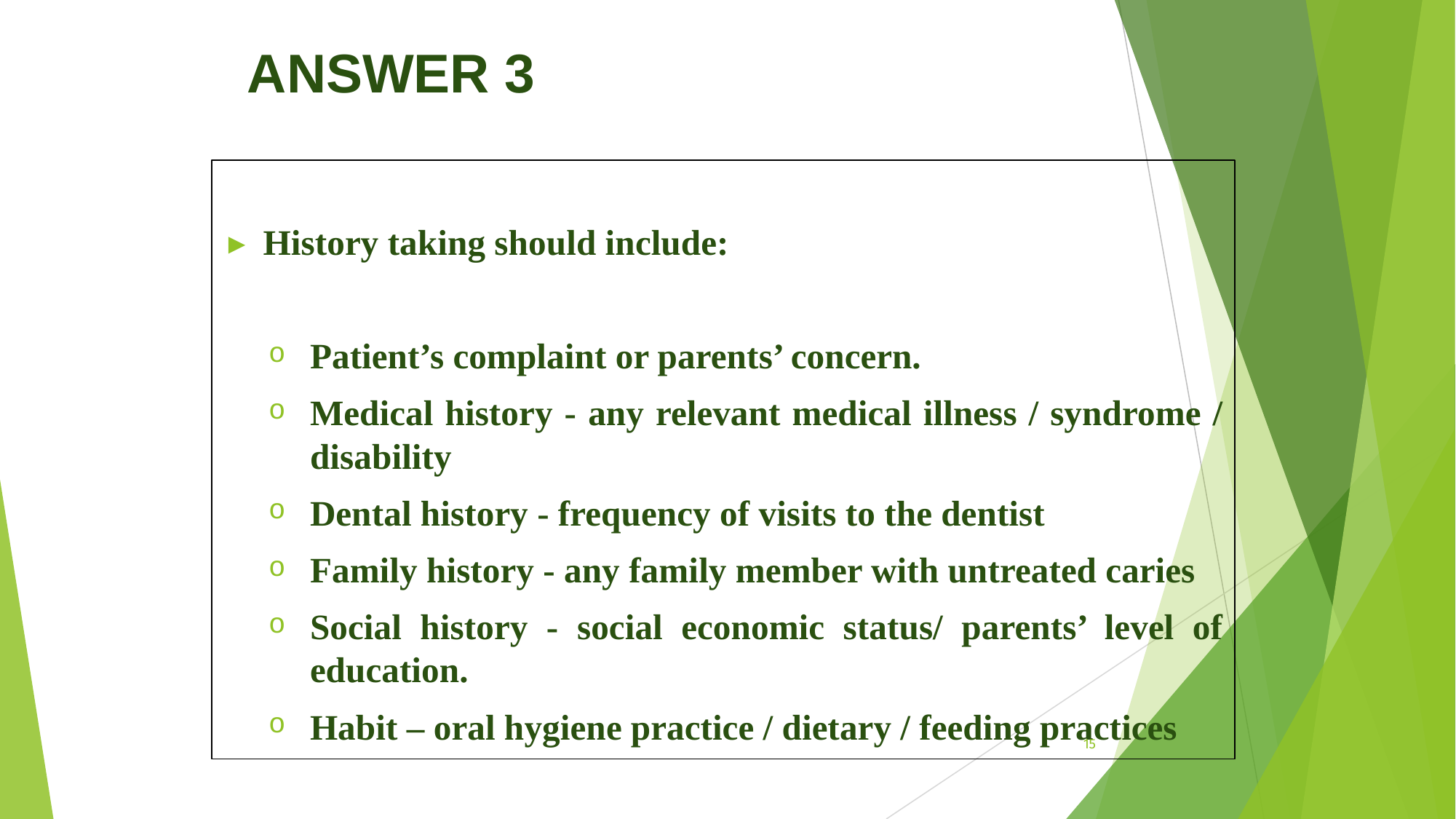

# ANSWER 3

History taking should include:

Patient’s complaint or parents’ concern.
Medical history - any relevant medical illness / syndrome / disability
Dental history - frequency of visits to the dentist
Family history - any family member with untreated caries
Social history - social economic status/ parents’ level of education.
Habit – oral hygiene practice / dietary / feeding practices

15